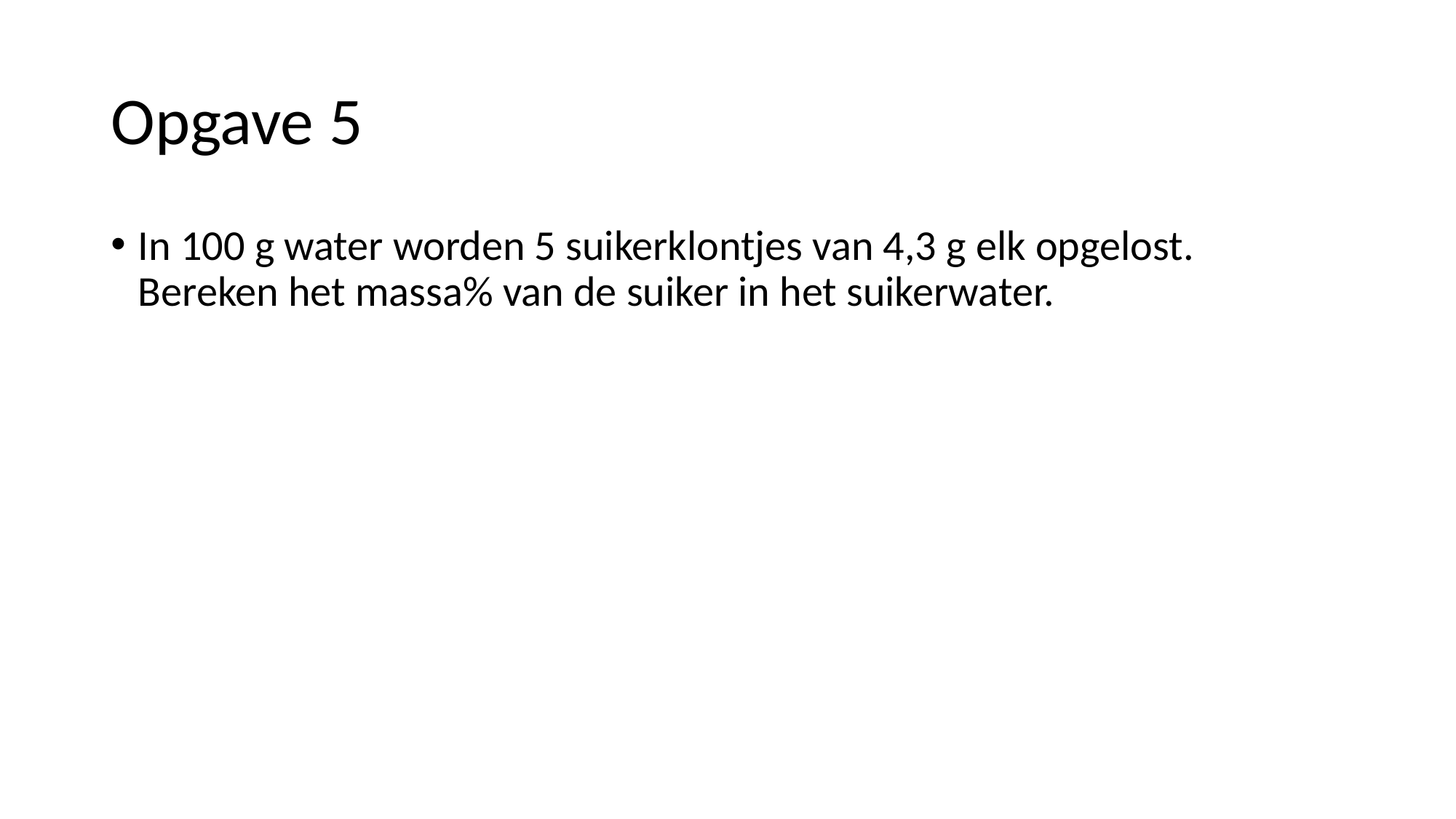

# Opgave 5
In 100 g water worden 5 suikerklontjes van 4,3 g elk opgelost. Bereken het massa% van de suiker in het suikerwater.